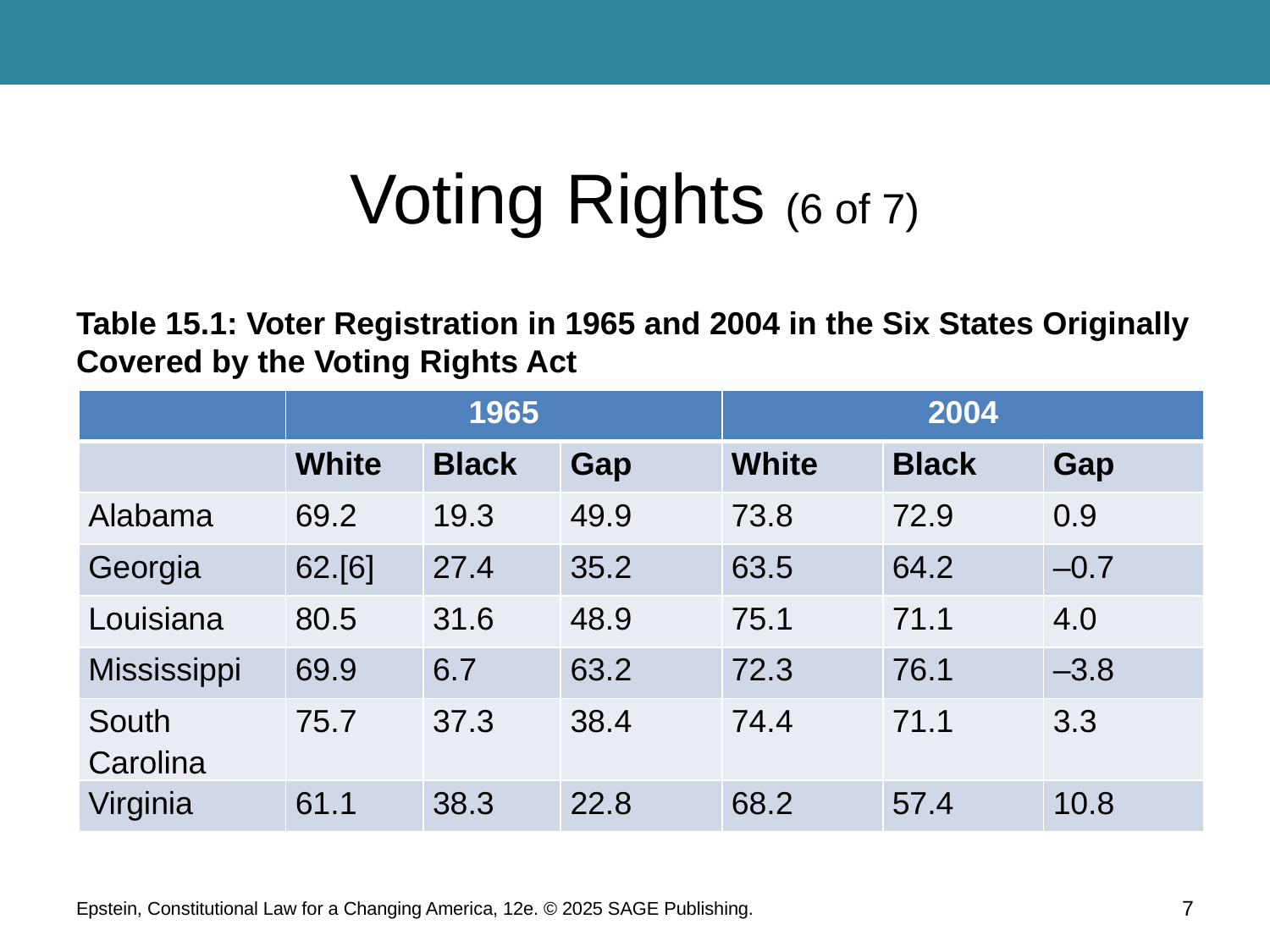

# Voting Rights (6 of 7)
Table 15.1: Voter Registration in 1965 and 2004 in the Six States Originally Covered by the Voting Rights Act

|  | 1965 |  |  | 2004 |  |  |
| --- | --- | --- | --- | --- | --- | --- |
|  | White | Black | Gap | White | Black | Gap |
| Alabama | 69.2 | 19.3 | 49.9 | 73.8 | 72.9 | 0.9 |
| Georgia | 62.[6] | 27.4 | 35.2 | 63.5 | 64.2 | –0.7 |
| Louisiana | 80.5 | 31.6 | 48.9 | 75.1 | 71.1 | 4.0 |
| Mississippi | 69.9 | 6.7 | 63.2 | 72.3 | 76.1 | –3.8 |
| South Carolina | 75.7 | 37.3 | 38.4 | 74.4 | 71.1 | 3.3 |
| Virginia | 61.1 | 38.3 | 22.8 | 68.2 | 57.4 | 10.8 |
Epstein, Constitutional Law for a Changing America, 12e. © 2025 SAGE Publishing.
7